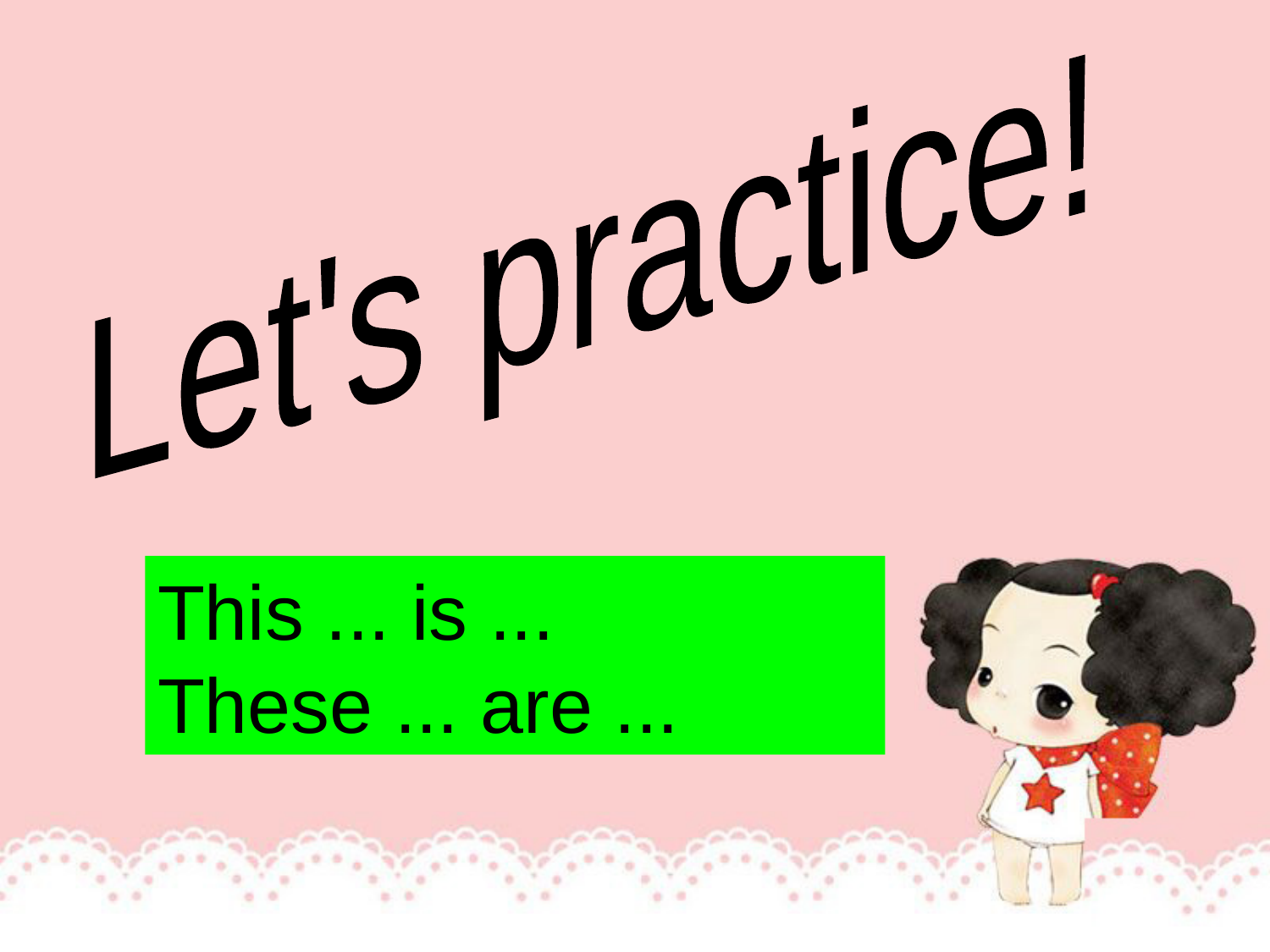

Let's practice!
This ... is ...
These ... are ...